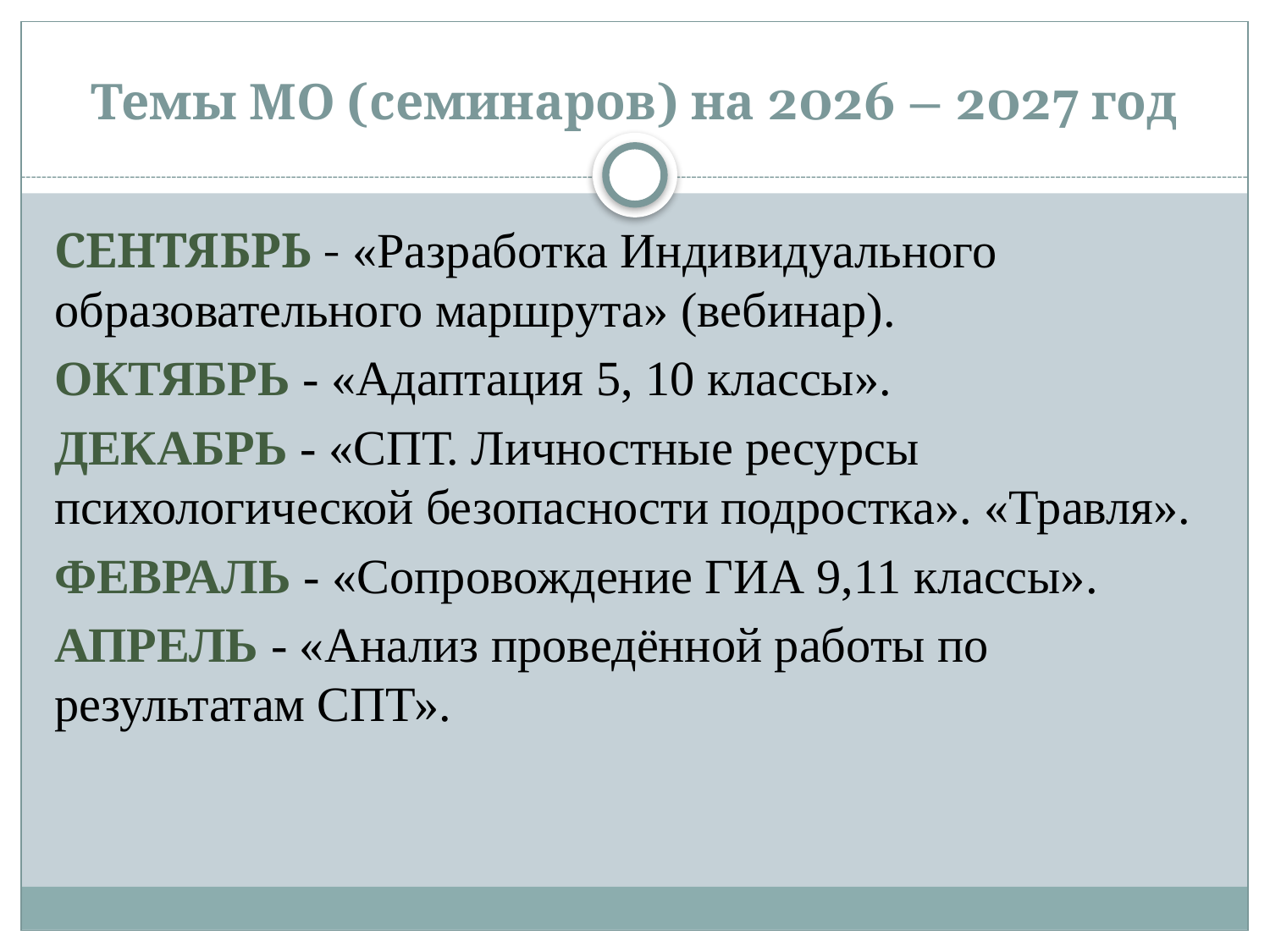

# Темы МО (семинаров) на 2026 – 2027 год
СЕНТЯБРЬ - «Разработка Индивидуального образовательного маршрута» (вебинар).
ОКТЯБРЬ - «Адаптация 5, 10 классы».
ДЕКАБРЬ - «СПТ. Личностные ресурсы психологической безопасности подростка». «Травля».
ФЕВРАЛЬ - «Сопровождение ГИА 9,11 классы».
АПРЕЛЬ - «Анализ проведённой работы по результатам СПТ».